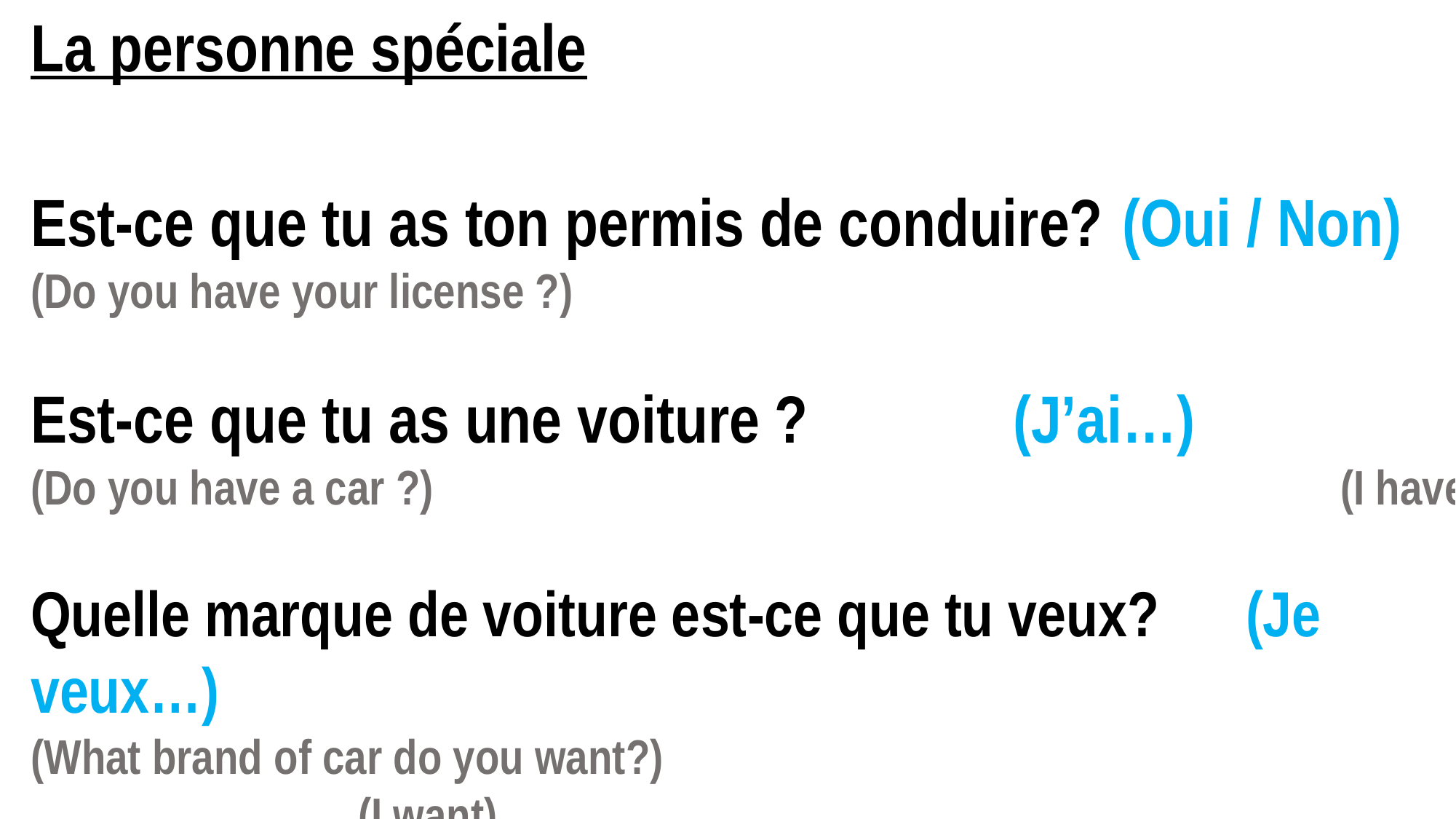

La personne spéciale

Est-ce que tu as ton permis de conduire?	(Oui / Non)
(Do you have your license ?)

Est-ce que tu as une voiture ?		(J’ai…)
(Do you have a car ?)									(I have)

Quelle marque de voiture est-ce que tu veux?	 (Je veux…)
(What brand of car do you want?)											(I want)